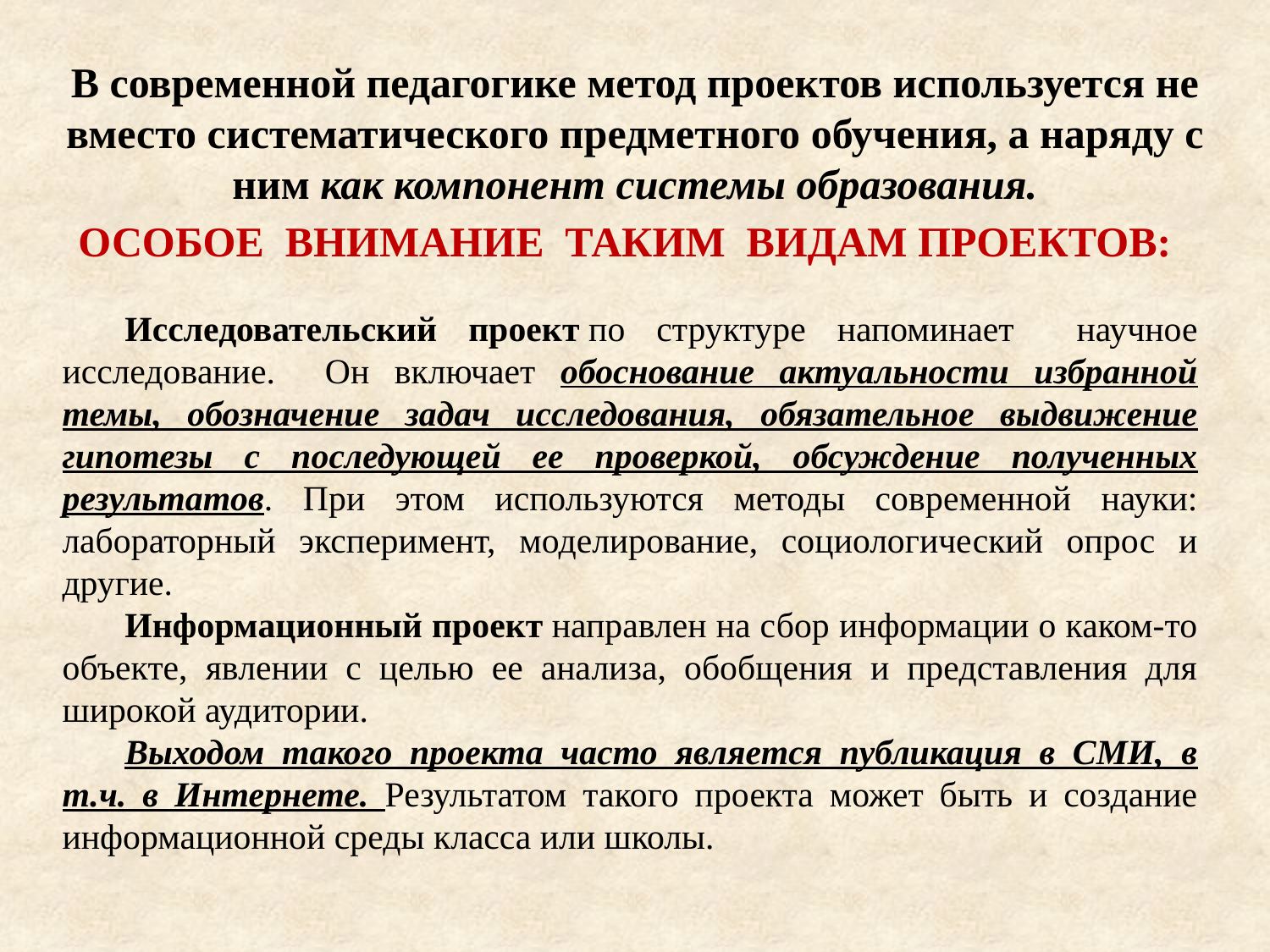

В современной педагогике метод проектов используется не вместо систематического предметного обучения, а наряду с ним как компонент системы образования.
ОСОБОЕ  ВНИМАНИЕ  ТАКИМ  ВИДАМ ПРОЕКТОВ:
Исследовательский проект по структуре напоминает  научное исследование.  Он включает обоснование актуальности избранной темы, обозначение задач исследования, обязательное выдвижение гипотезы с последующей ее проверкой, обсуждение полученных результатов. При этом используются методы современной науки: лабораторный эксперимент, моделирование, социологический опрос и другие.
Информационный проект направлен на сбор информации о каком-то объекте, явлении с целью ее анализа, обобщения и представления для широкой аудитории.
Выходом такого проекта часто является публикация в СМИ, в т.ч. в Интернете. Результатом такого проекта может быть и создание информационной среды класса или школы.